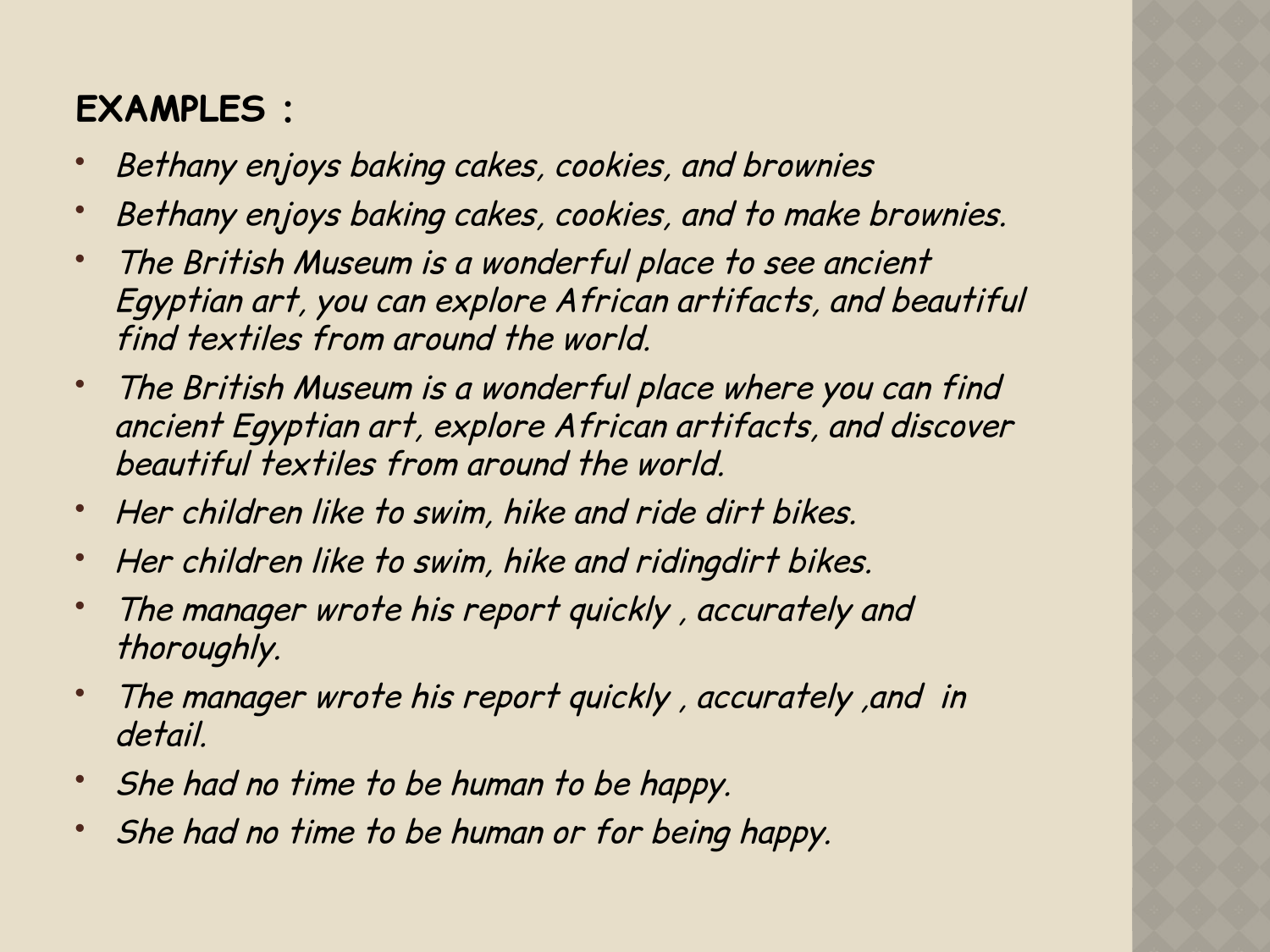

# EXAMPLES :
Bethany enjoys baking cakes, cookies, and brownies
Bethany enjoys baking cakes, cookies, and to make brownies.
The British Museum is a wonderful place to see ancient Egyptian art, you can explore African artifacts, and beautiful find textiles from around the world.
The British Museum is a wonderful place where you can find ancient Egyptian art, explore African artifacts, and discover beautiful textiles from around the world.
Her children like to swim, hike and ride dirt bikes.
Her children like to swim, hike and ridingdirt bikes.
The manager wrote his report quickly , accurately and thoroughly.
The manager wrote his report quickly , accurately ,and  in detail.
She had no time to be human to be happy.
She had no time to be human or for being happy.